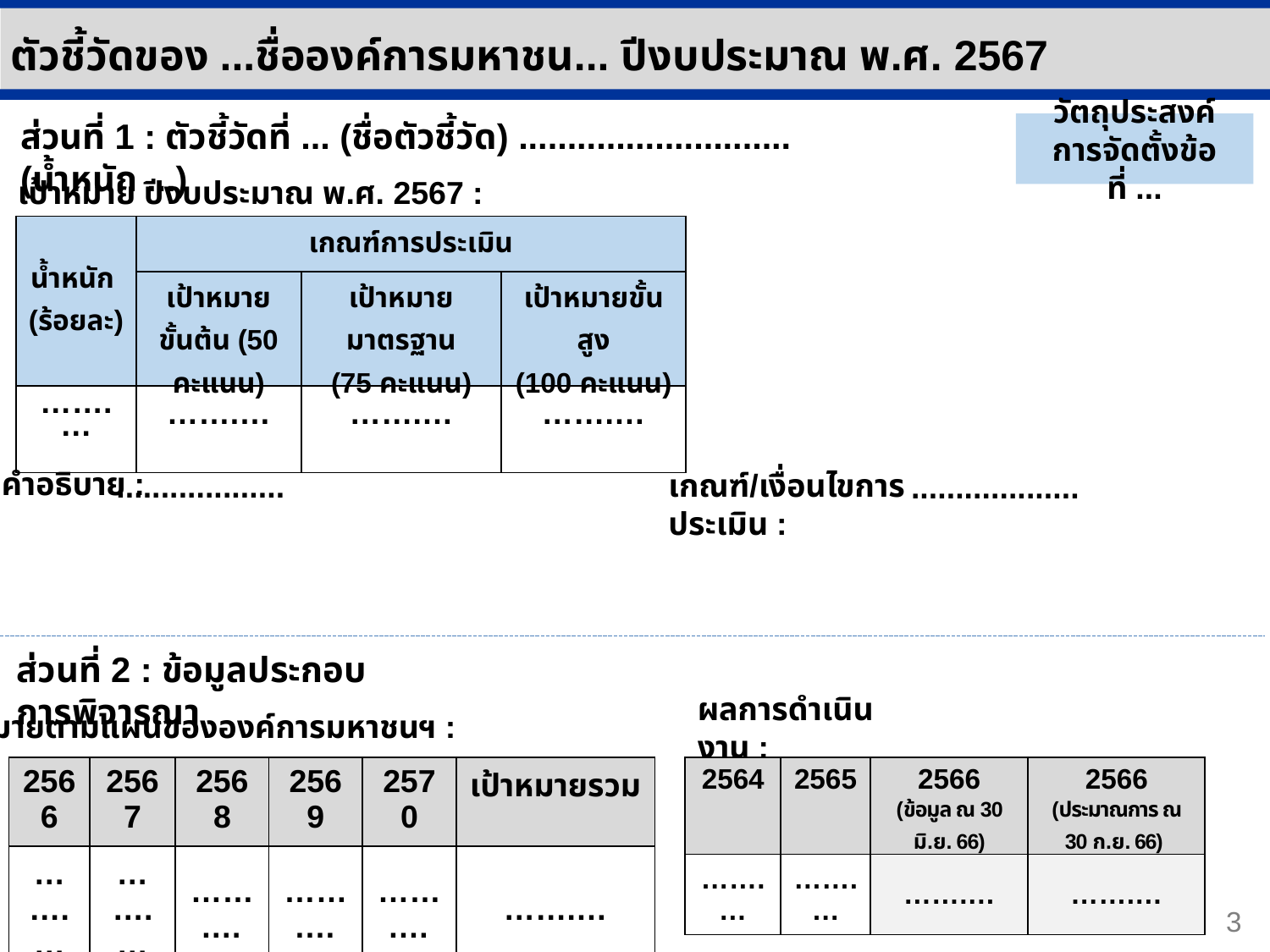

ตัวชี้วัดของ ...ชื่อองค์การมหาชน... ปีงบประมาณ พ.ศ. 2567
ส่วนที่ 1 : ตัวชี้วัดที่ ... (ชื่อตัวชี้วัด) ............................ (น้ำหนัก ...)
วัตถุประสงค์การจัดตั้งข้อที่ ...
เป้าหมาย ปีงบประมาณ พ.ศ. 2567 :
| น้ำหนัก (ร้อยละ) | เกณฑ์การประเมิน |  |  |
| --- | --- | --- | --- |
|  | เป้าหมายขั้นต้น (50 คะแนน) | เป้าหมายมาตรฐาน (75 คะแนน) | เป้าหมายขั้นสูง (100 คะแนน) |
| …….… | …….… | …….… | …….… |
คำอธิบาย :
เกณฑ์/เงื่อนไขการประเมิน :
...................
...................
ส่วนที่ 2 : ข้อมูลประกอบการพิจารณา
เป้าหมายตามแผนขององค์การมหาชนฯ :
ผลการดำเนินงาน :
| 2566 | 2567 | 2568 | 2569 | 2570 | เป้าหมายรวม |
| --- | --- | --- | --- | --- | --- |
| …….… | …….… | …….… | …….… | …….… | …….… |
| 2564 | 2565 | 2566 (ข้อมูล ณ 30 มิ.ย. 66) | 2566 (ประมาณการ ณ 30 ก.ย. 66) |
| --- | --- | --- | --- |
| …….… | …….… | …….… | …….… |
3